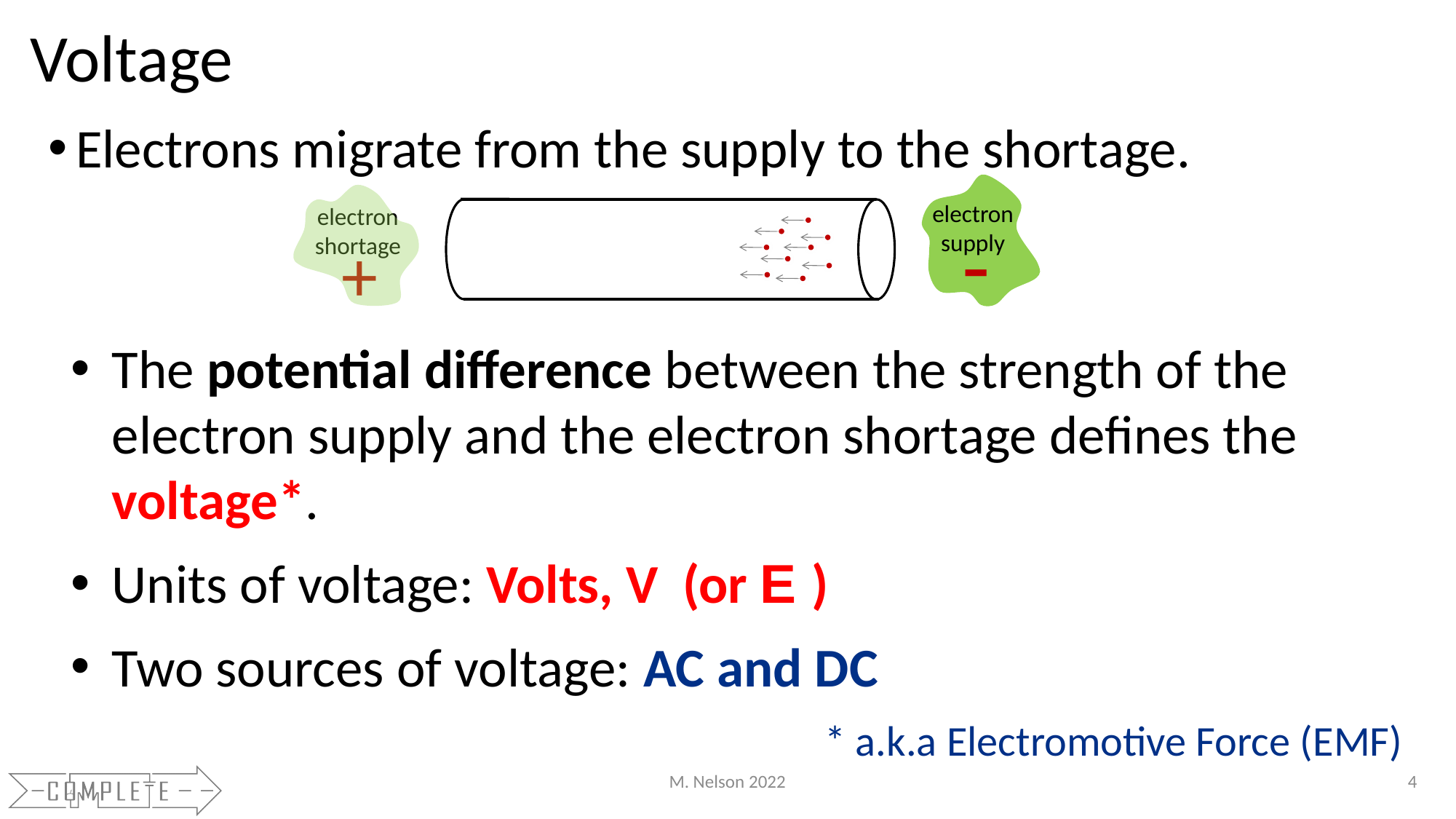

# Voltage
Electrons migrate from the supply to the shortage.

electron
supply
electron
shortage
-

+
The potential difference between the strength of the electron supply and the electron shortage defines the voltage*.
Units of voltage: Volts, V  (or E )
Two sources of voltage: AC and DC
* a.k.a Electromotive Force (EMF)
M. Nelson 2022
4